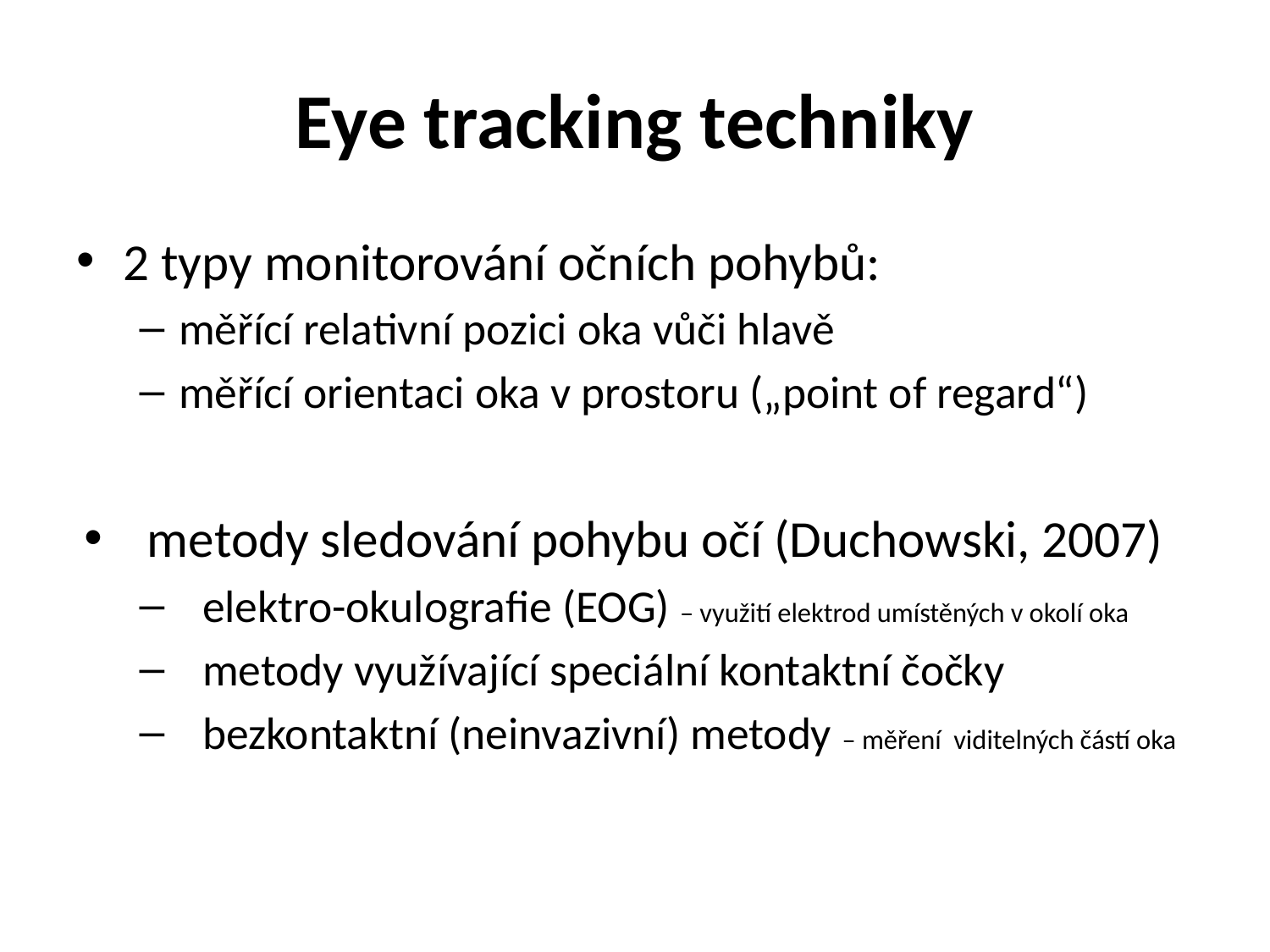

# Eye tracking techniky
2 typy monitorování očních pohybů:
měřící relativní pozici oka vůči hlavě
měřící orientaci oka v prostoru („point of regard“)

metody sledování pohybu očí (Duchowski, 2007)
elektro-okulografie (EOG) – využití elektrod umístěných v okolí oka
metody využívající speciální kontaktní čočky
bezkontaktní (neinvazivní) metody – měření  viditelných částí oka